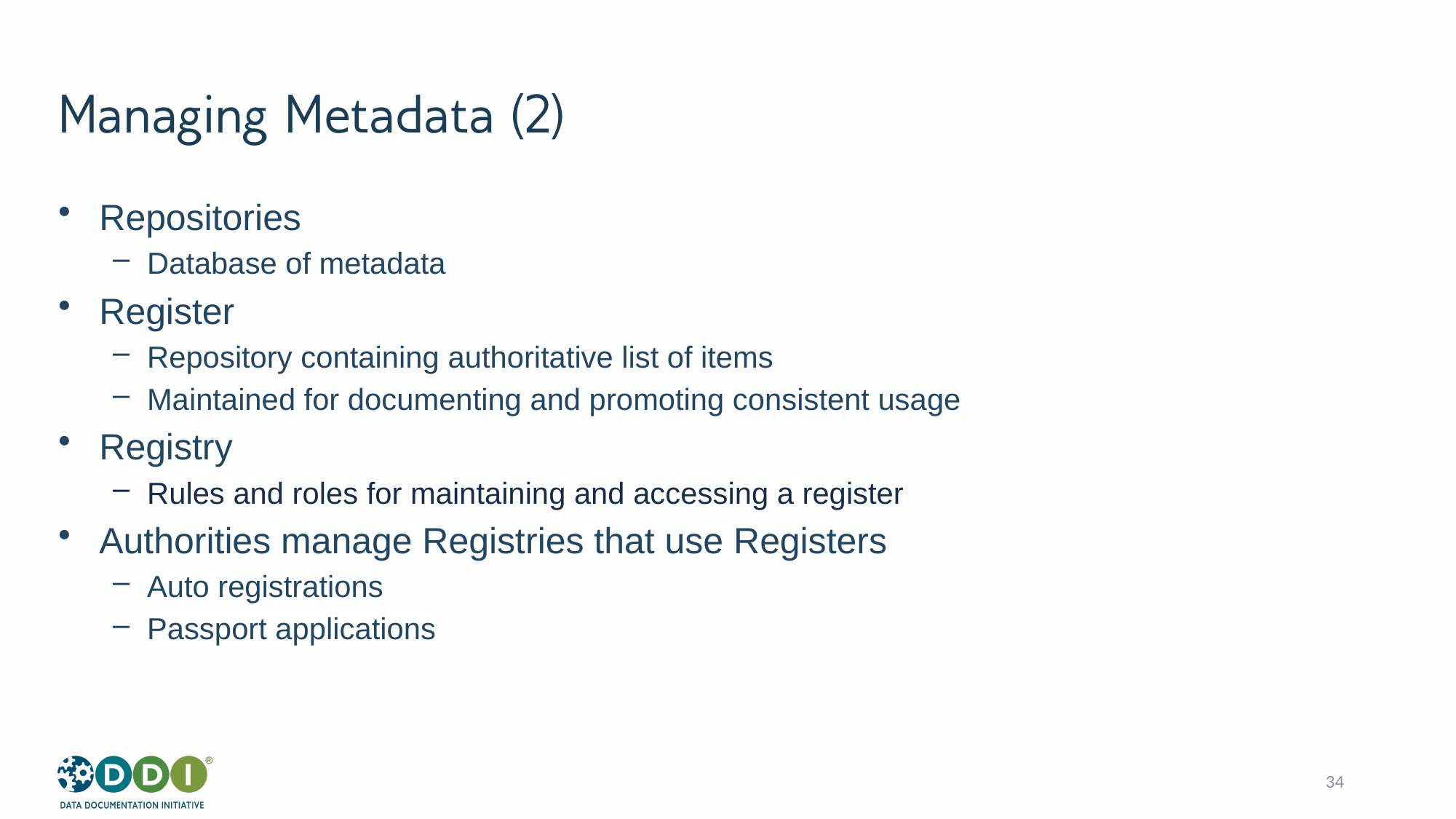

# Managing Metadata (2)
Repositories
Database of metadata
Register
Repository containing authoritative list of items
Maintained for documenting and promoting consistent usage
Registry
Rules and roles for maintaining and accessing a register
Authorities manage Registries that use Registers
Auto registrations
Passport applications
34